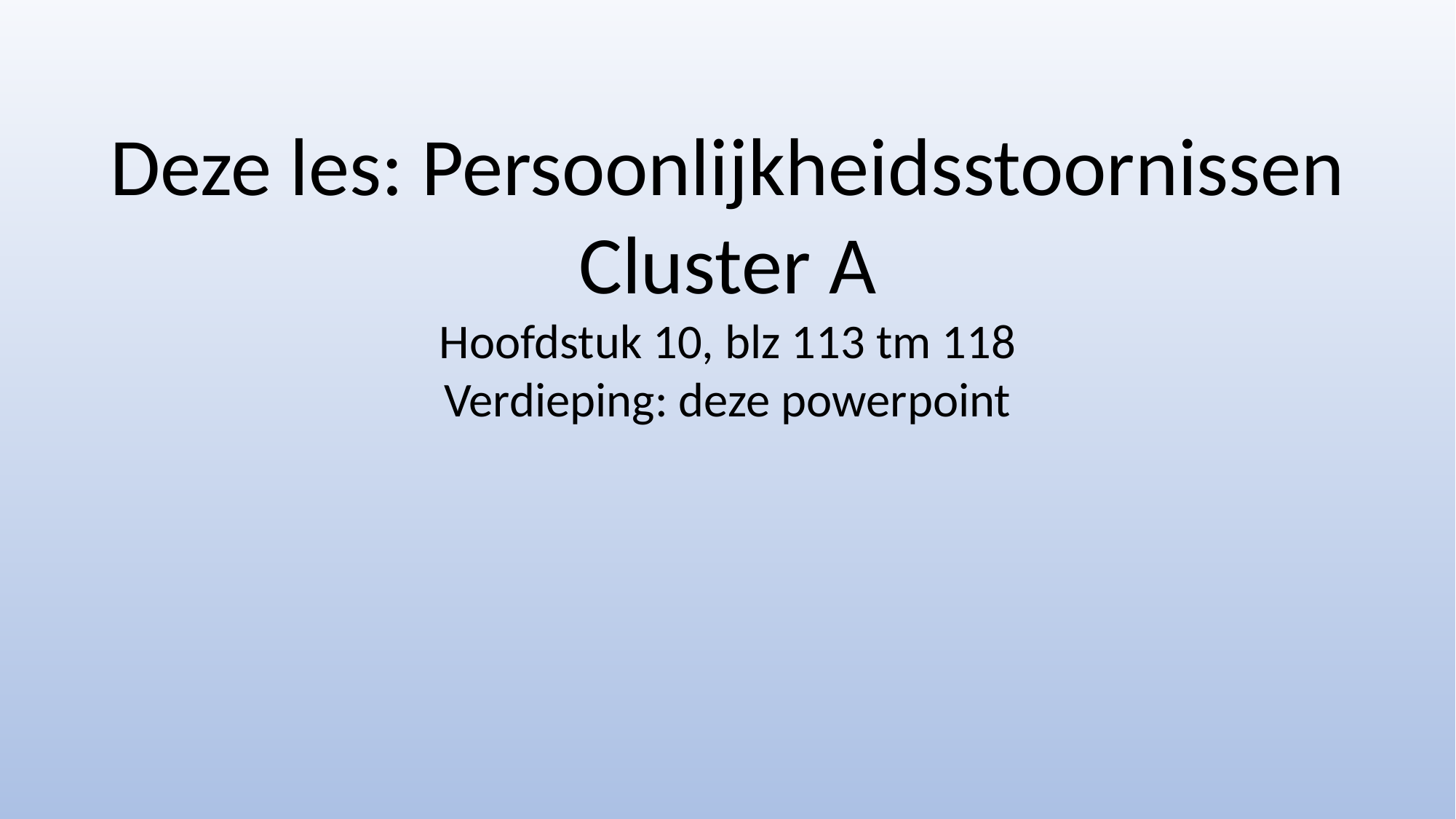

Deze les: Persoonlijkheidsstoornissen
Cluster A
Hoofdstuk 10, blz 113 tm 118
Verdieping: deze powerpoint